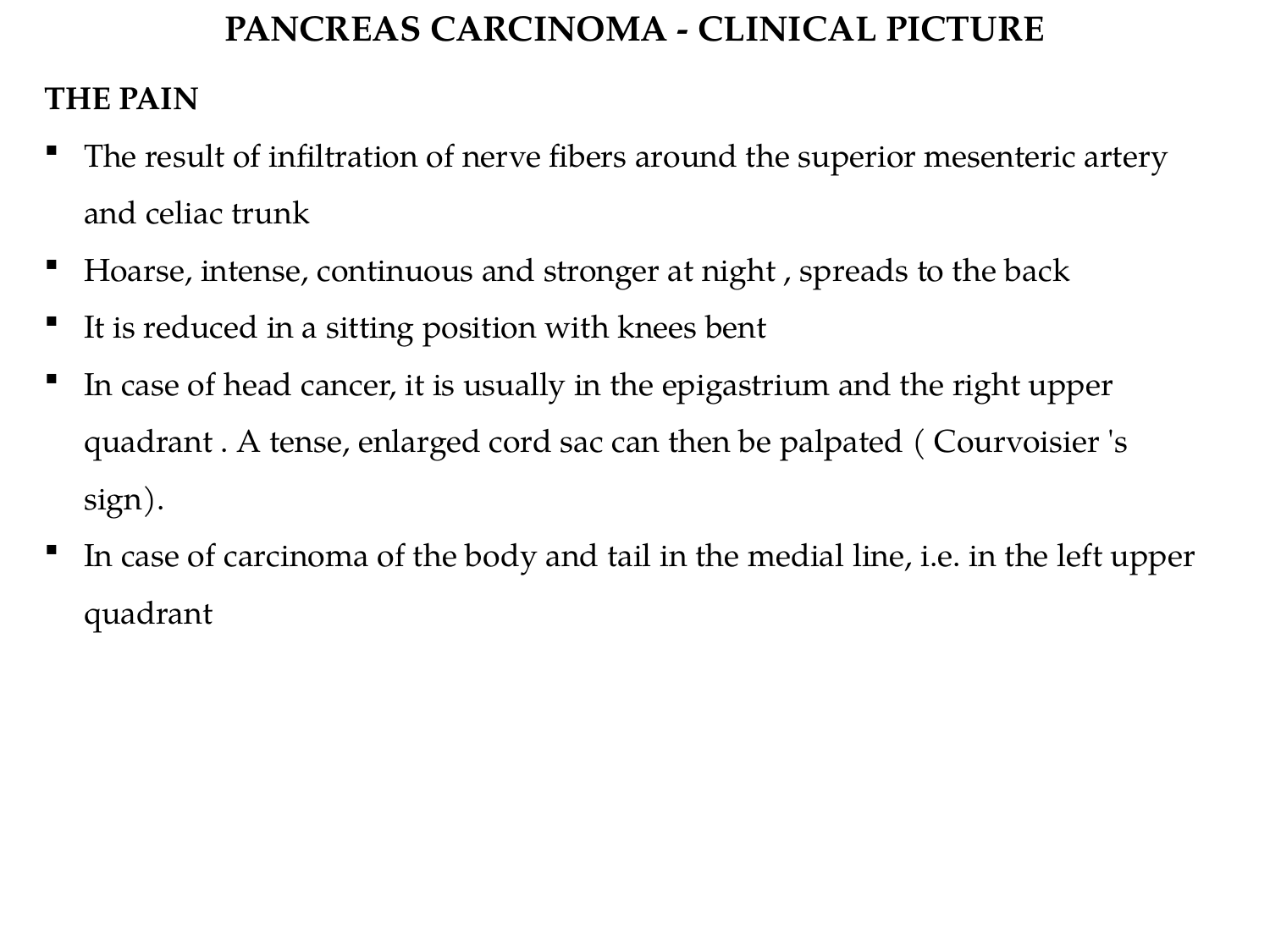

PANCREAS CARCINOMA - CLINICAL PICTURE
THE PAIN
The result of infiltration of nerve fibers around the superior mesenteric artery and celiac trunk
Hoarse, intense, continuous and stronger at night , spreads to the back
It is reduced in a sitting position with knees bent
In case of head cancer, it is usually in the epigastrium and the right upper quadrant . A tense, enlarged cord sac can then be palpated ( Courvoisier 's sign).
In case of carcinoma of the body and tail in the medial line, i.e. in the left upper quadrant